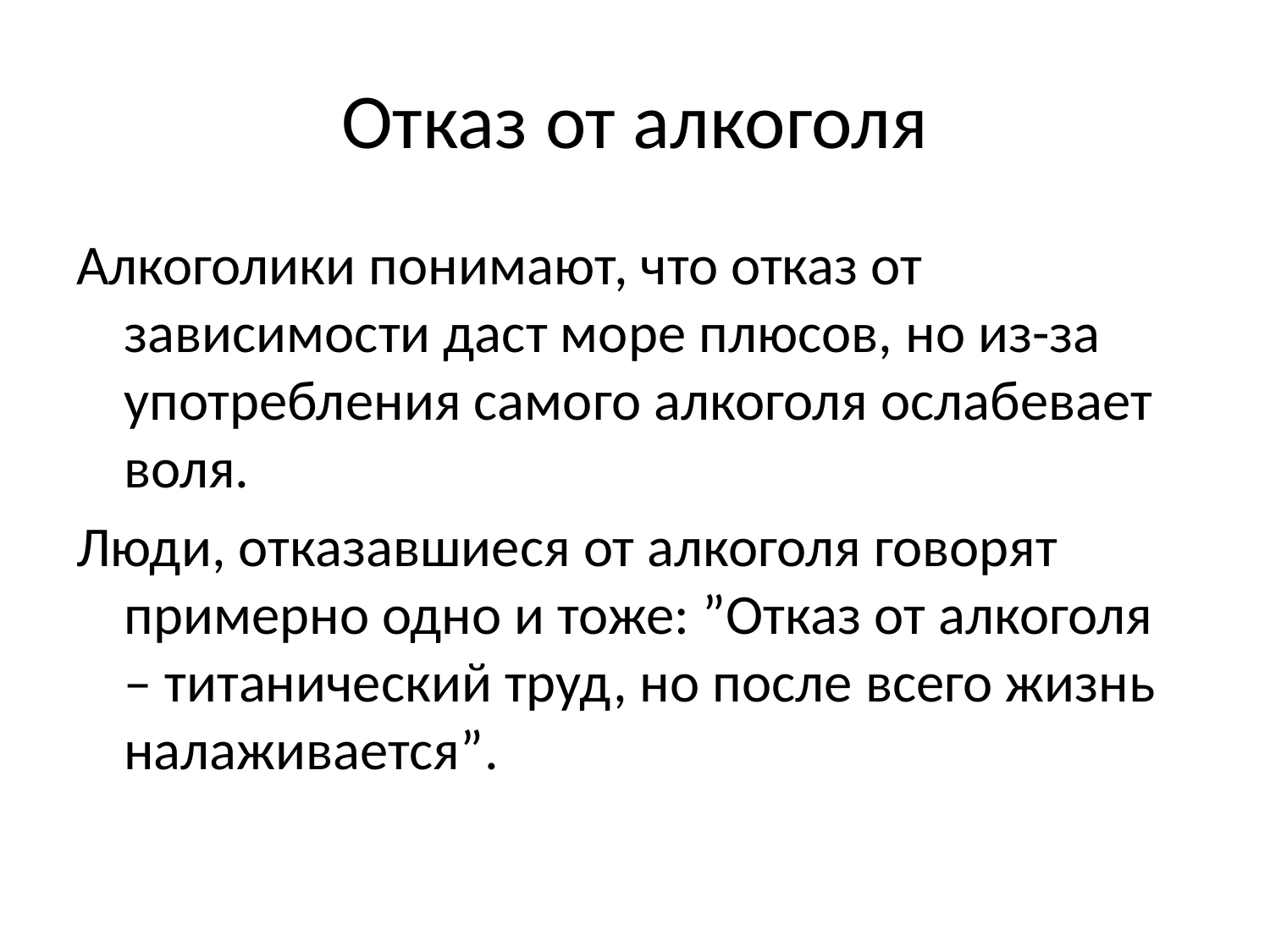

# Отказ от алкоголя
Алкоголики понимают, что отказ от зависимости даст море плюсов, но из-за употребления самого алкоголя ослабевает воля.
Люди, отказавшиеся от алкоголя говорят примерно одно и тоже: ”Отказ от алкоголя – титанический труд, но после всего жизнь налаживается”.